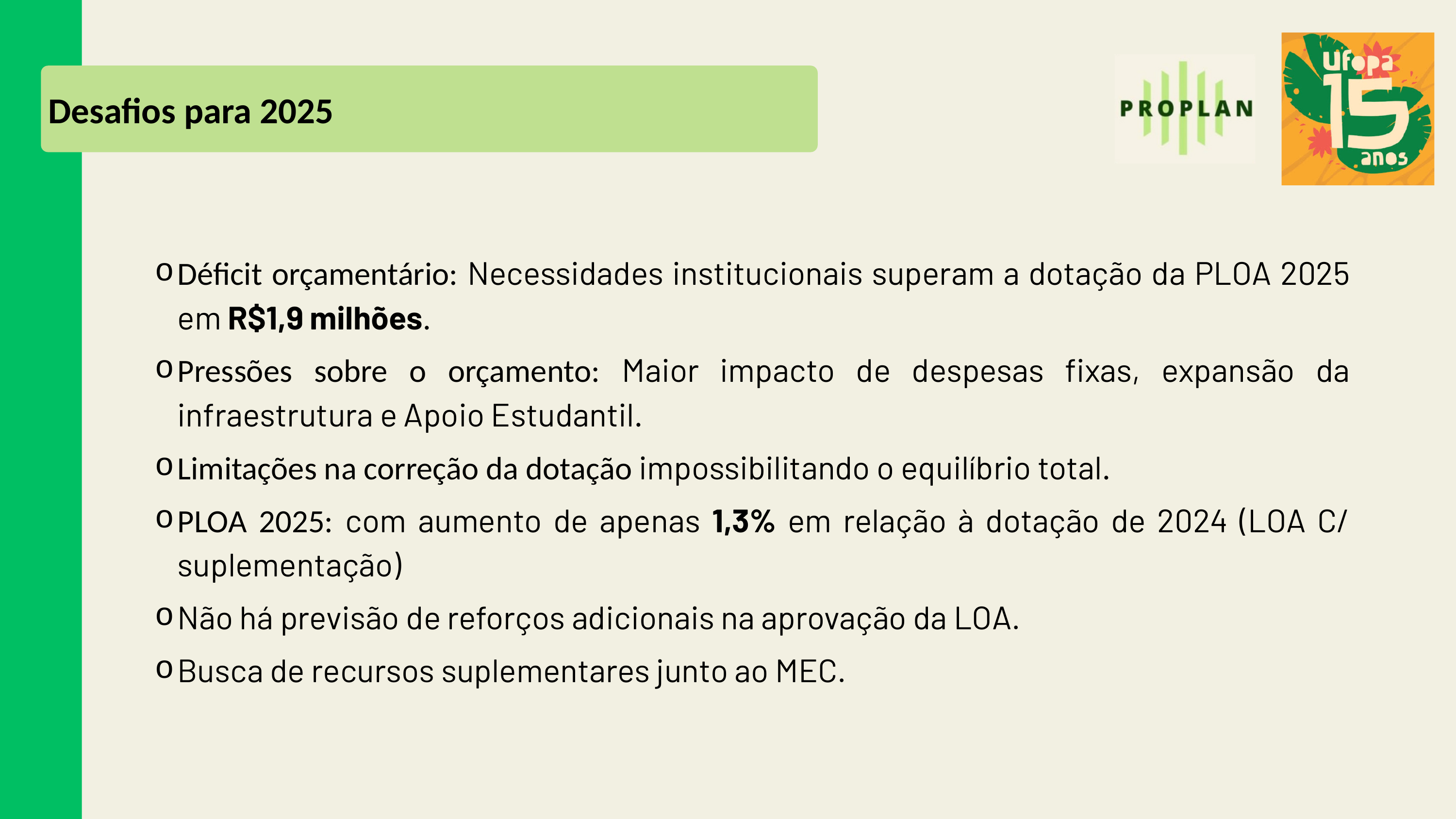

Desafios para 2025

Déficit orçamentário: Necessidades institucionais superam a dotação da PLOA 2025 em R$1,9 milhões.
Pressões sobre o orçamento: Maior impacto de despesas fixas, expansão da infraestrutura e Apoio Estudantil.
Limitações na correção da dotação impossibilitando o equilíbrio total.
PLOA 2025: com aumento de apenas 1,3% em relação à dotação de 2024 (LOA C/ suplementação)
Não há previsão de reforços adicionais na aprovação da LOA.
Busca de recursos suplementares junto ao MEC.